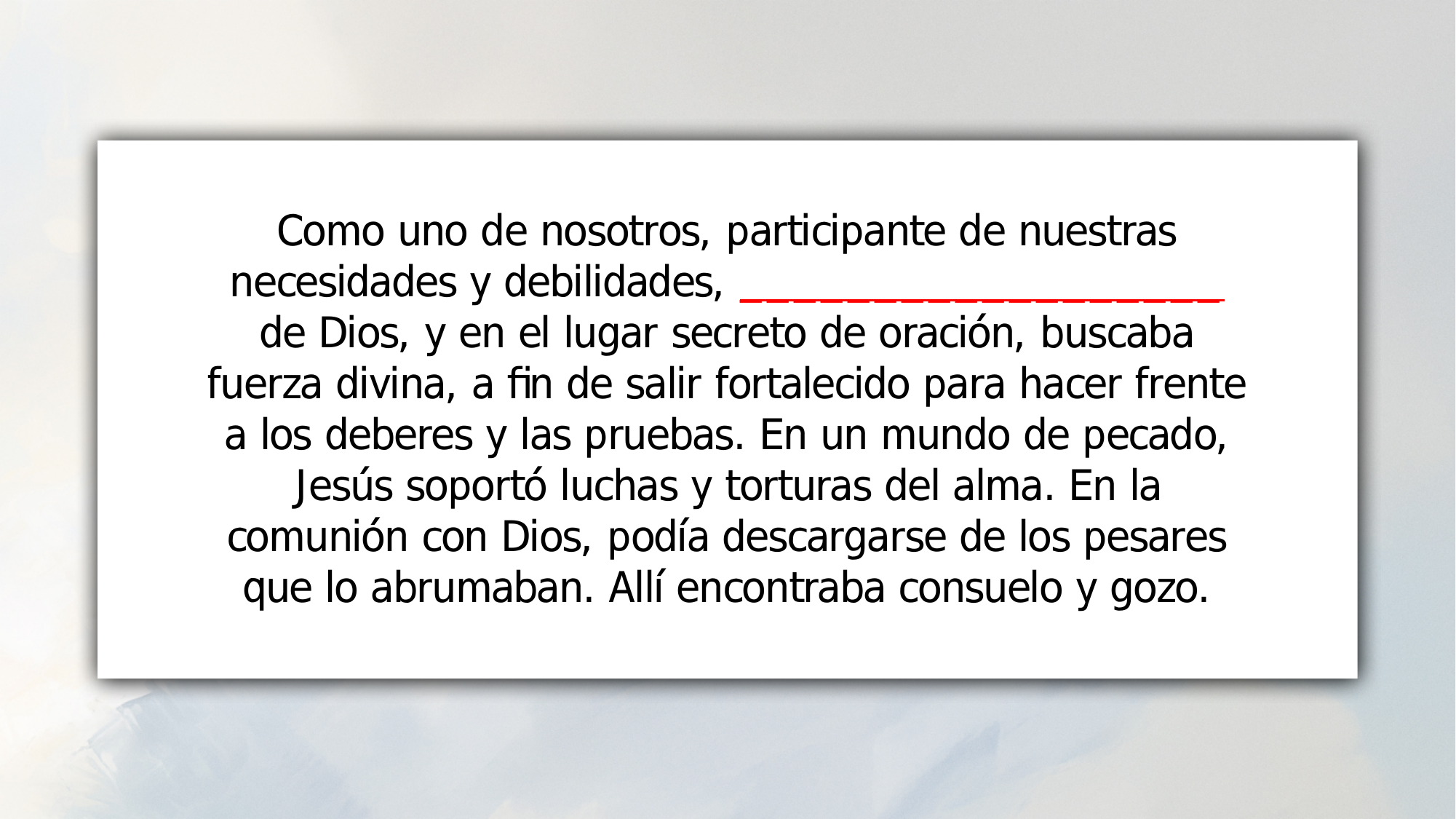

Como uno de nosotros, participante de nuestras necesidades y debilidades, __________________ de Dios, y en el lugar secreto de oración, buscaba fuerza divina, a fin de salir fortalecido para hacer frente a los deberes y las pruebas. En un mundo de pecado, Jesús soportó luchas y torturas del alma. En la comunión con Dios, podía descargarse de los pesares que lo abrumaban. Allí encontraba consuelo y gozo.